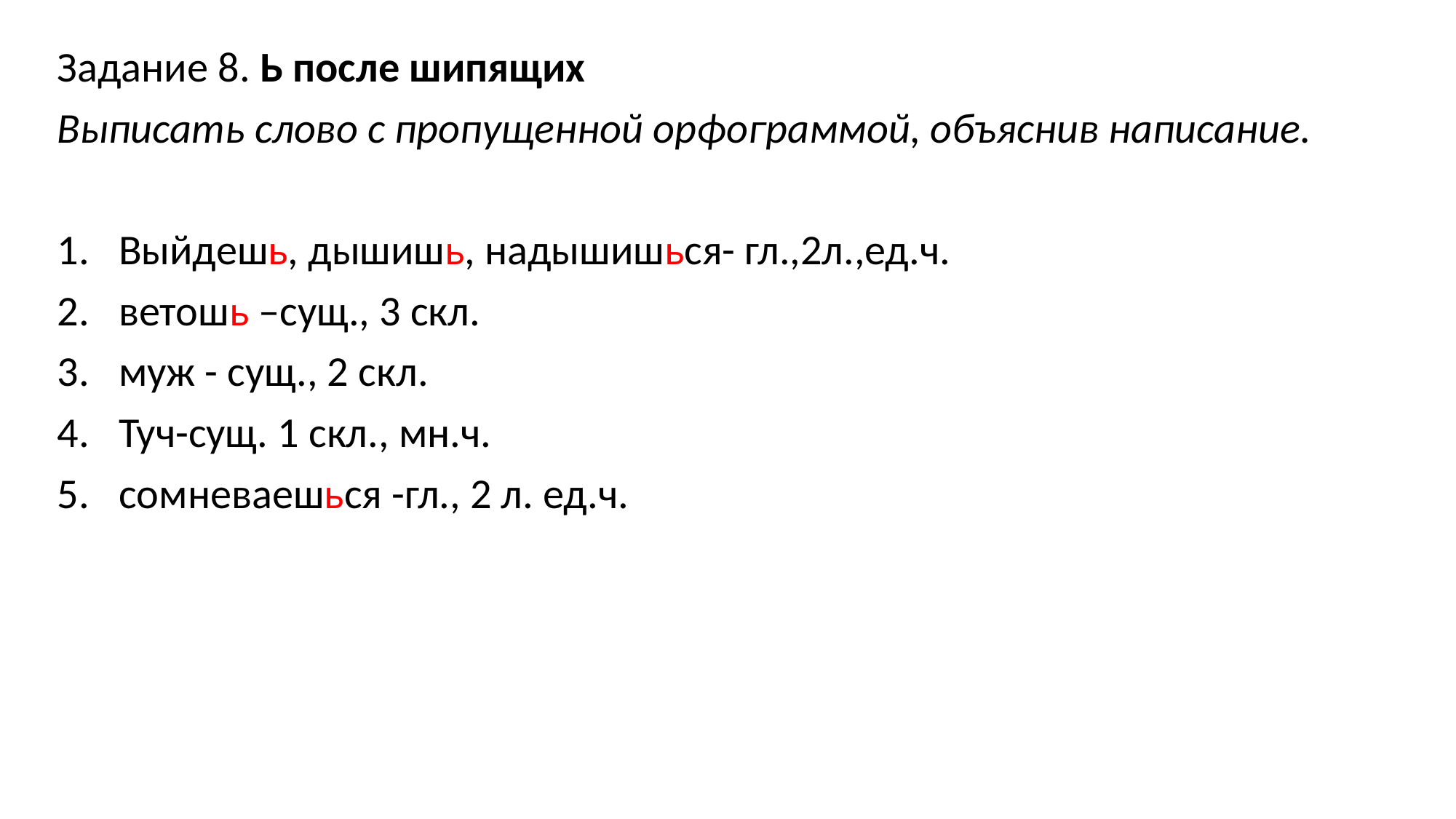

Задание 8. Ь после шипящих
Выписать слово с пропущенной орфограммой, объяснив написание.

Выйдешь, дышишь, надышишься- гл.,2л.,ед.ч.
ветошь –сущ., 3 скл.
муж - сущ., 2 скл.
Туч-сущ. 1 скл., мн.ч.
сомневаешься -гл., 2 л. ед.ч.